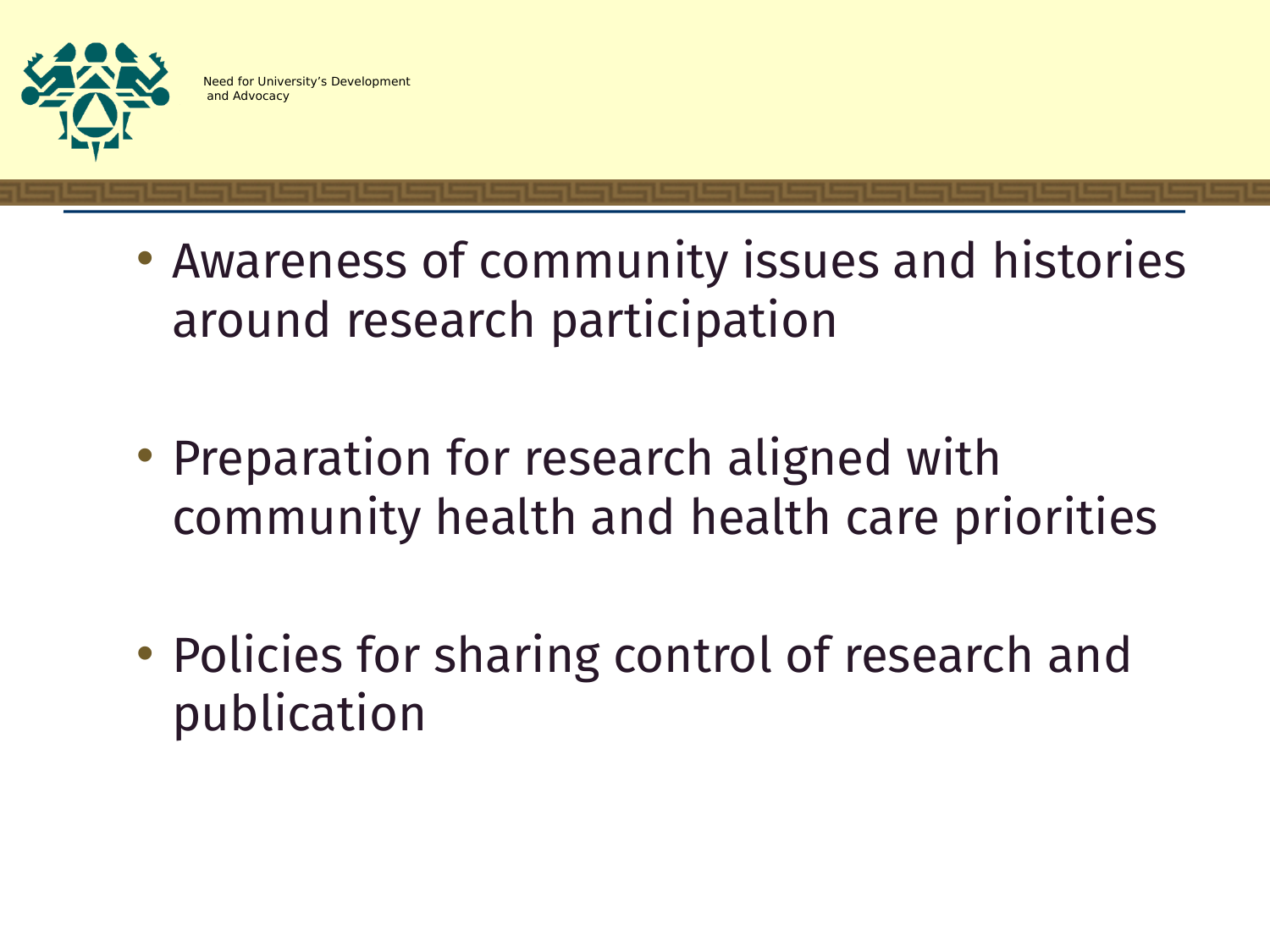

# Need for University’s Development and Advocacy

Awareness of community issues and histories around research participation

Preparation for research aligned with community health and health care priorities

Policies for sharing control of research and publication